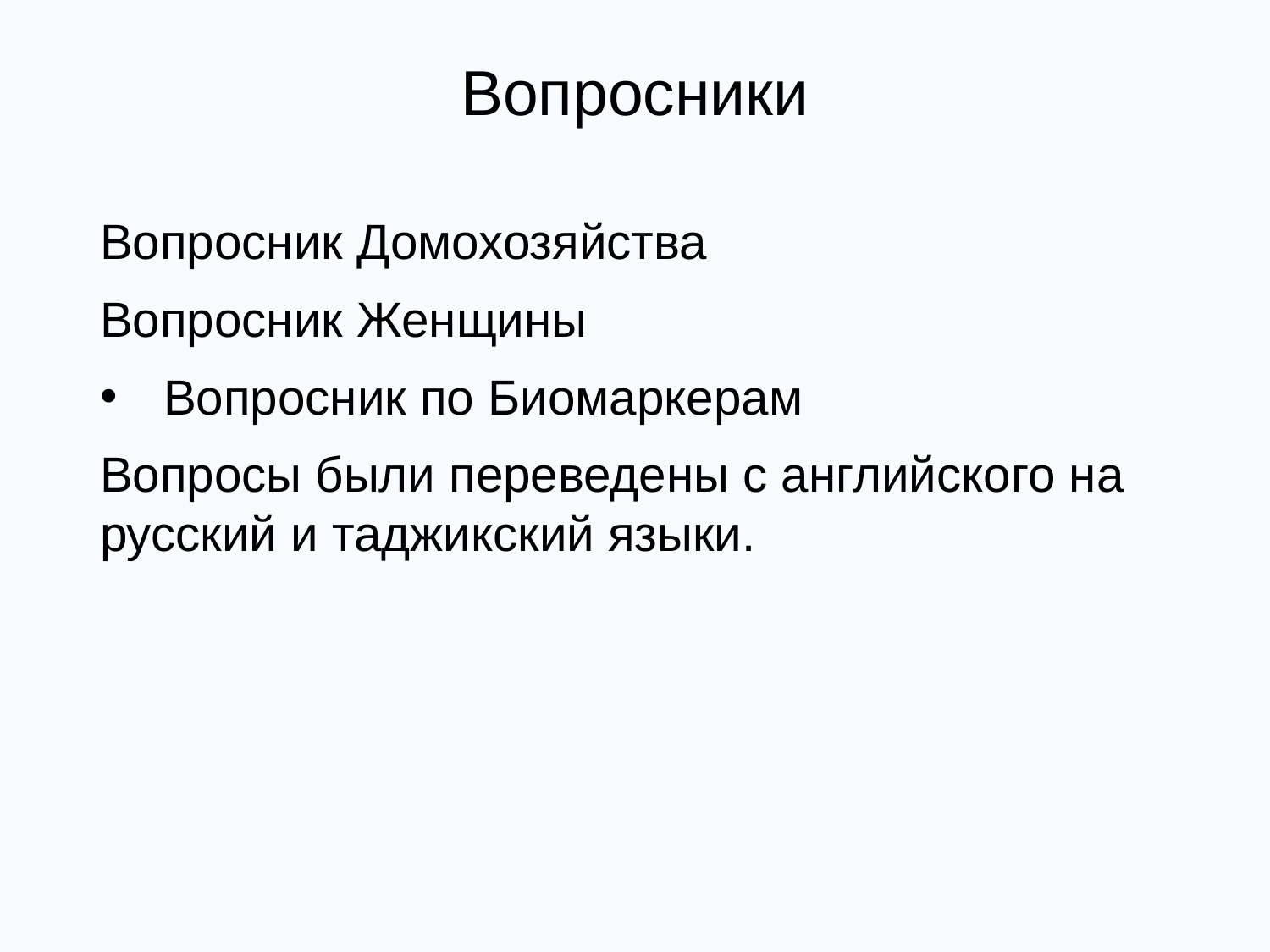

# Вопросники
Вопросник Домохозяйства
Вопросник Женщины
Вопросник по Биомаркерам
Вопросы были переведены с английского на русский и таджикский языки.